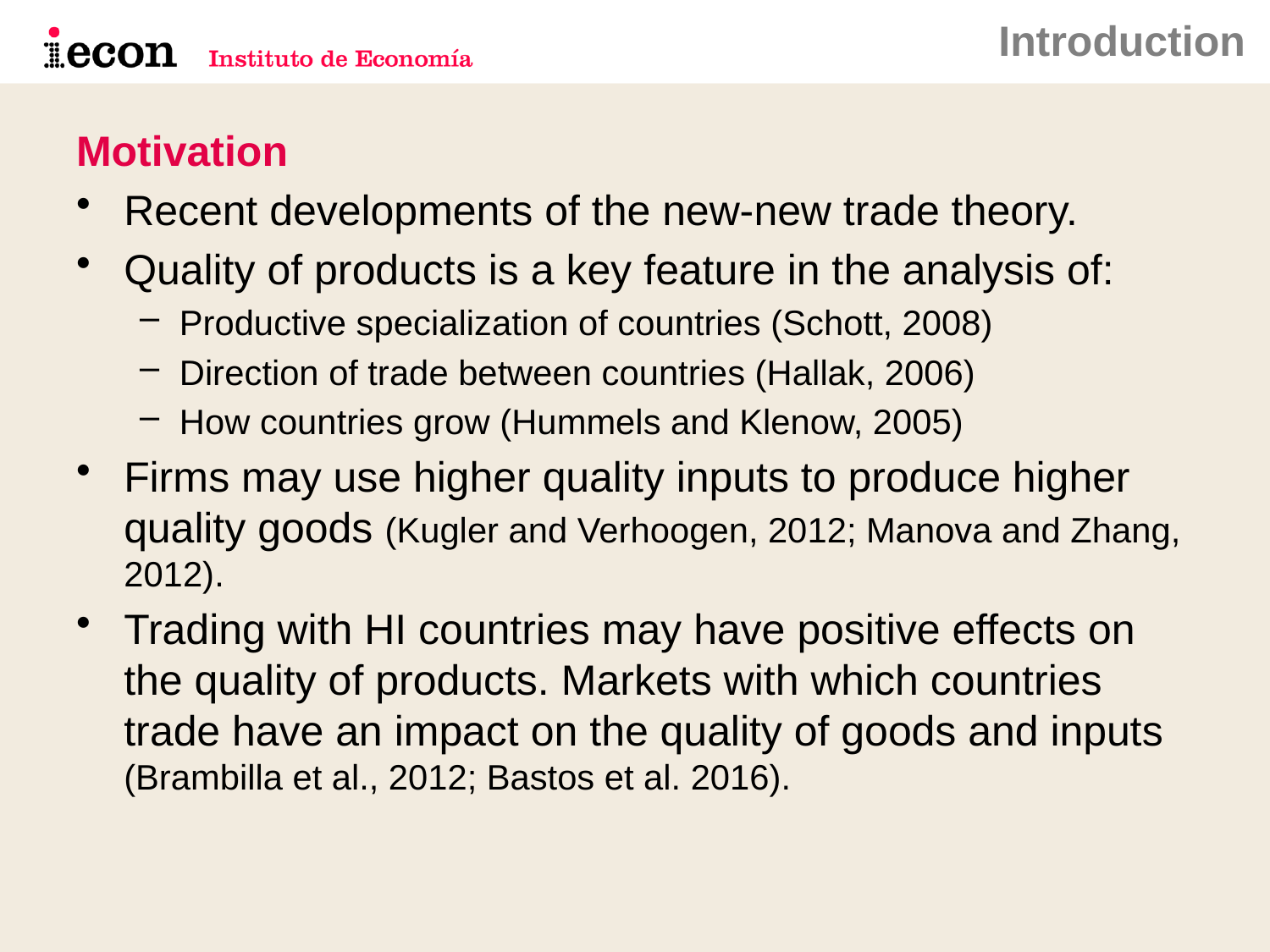

Introduction

Motivation
Recent developments of the new-new trade theory.
Quality of products is a key feature in the analysis of:
Productive specialization of countries (Schott, 2008)
Direction of trade between countries (Hallak, 2006)
How countries grow (Hummels and Klenow, 2005)
Firms may use higher quality inputs to produce higher quality goods (Kugler and Verhoogen, 2012; Manova and Zhang, 2012).
Trading with HI countries may have positive effects on the quality of products. Markets with which countries trade have an impact on the quality of goods and inputs (Brambilla et al., 2012; Bastos et al. 2016).